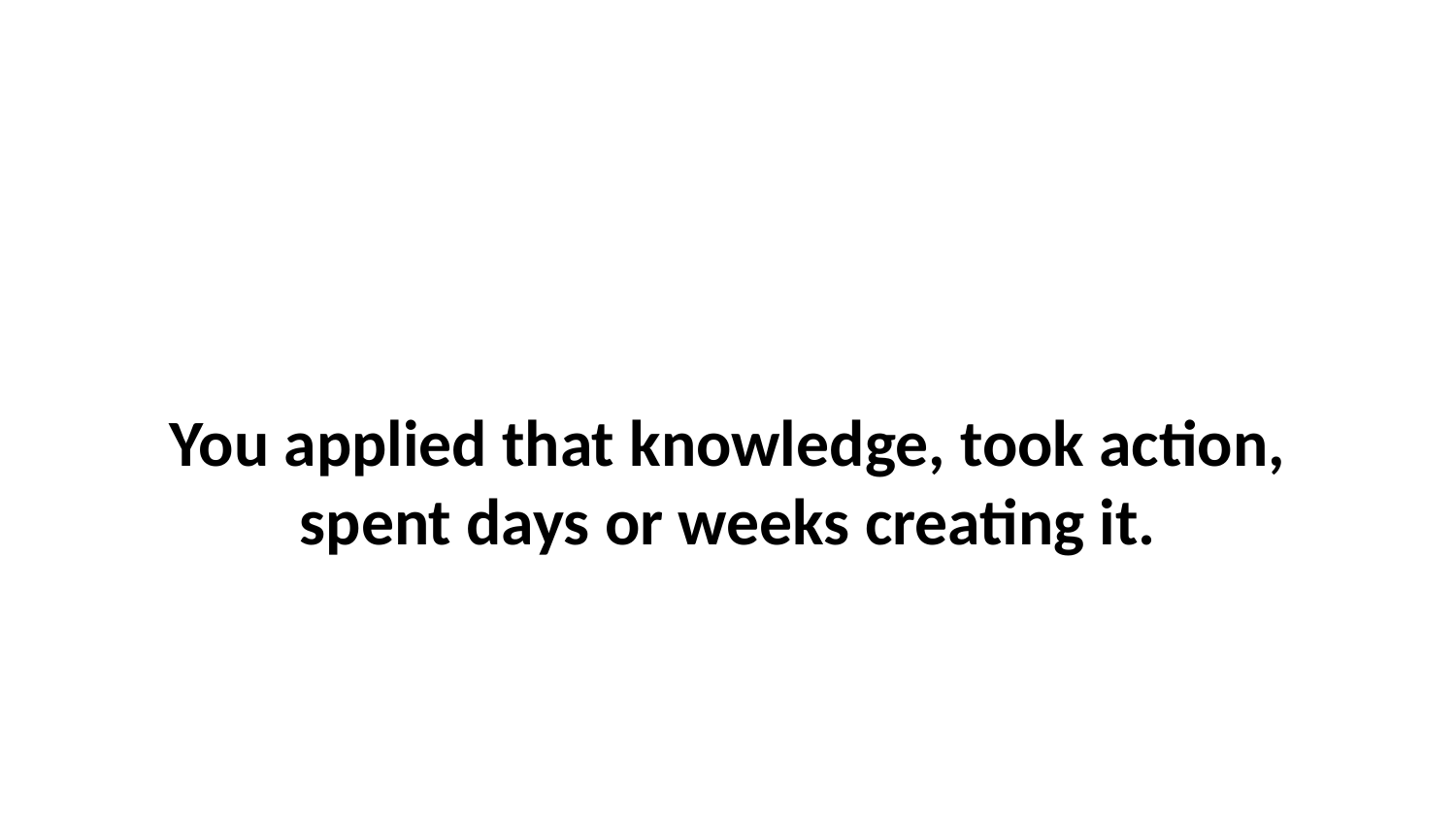

# You applied that knowledge, took action, spent days or weeks creating it.